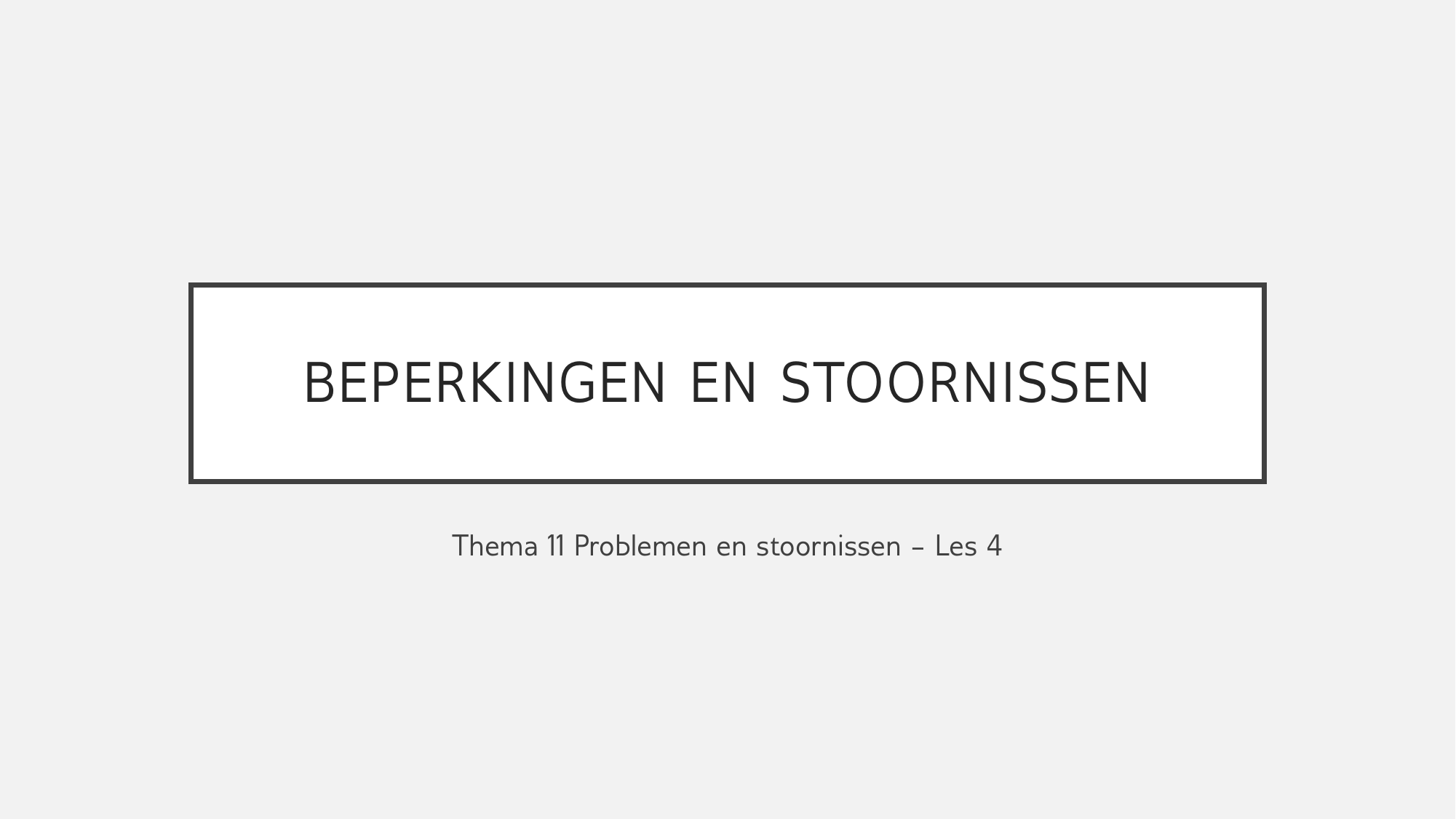

# Beperkingen en stoornissen
Thema 11 Problemen en stoornissen – Les 4